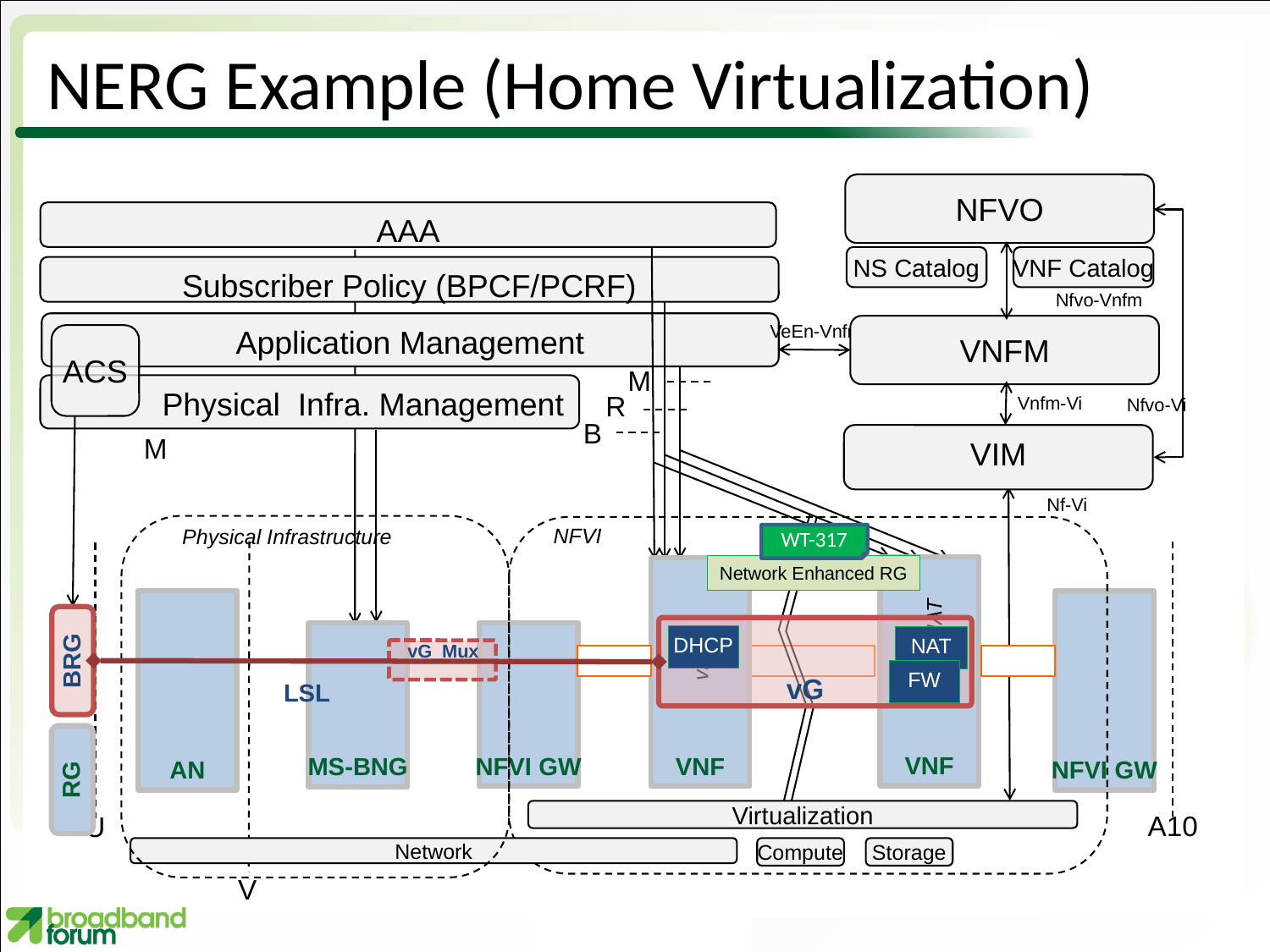

# NERG Example (Home Virtualization)
NFVO

NS Catalog
VNF Catalog
Nfvo-Vnfm
VNFM
Vnfm-Vi
Nfvo-Vi
VIM
AAA
Subscriber Policy (BPCF/PCRF)
Application Management
VeEn-Vnfm
ACS
M
            Physical  Infra. Management
R
B
M
Nf-Vi

NFVI

Physical Infrastructure
WT-317
Network Enhanced RG

DHCP
NAT
vG_Mux
BRG

FW
vG
LSL
VNF
VNF
AN
NFVI GW
vCGNAT
MS-BNG
NFVI GW
vBNG

RG
Virtualization
A10
U
Network
Compute
Storage
V